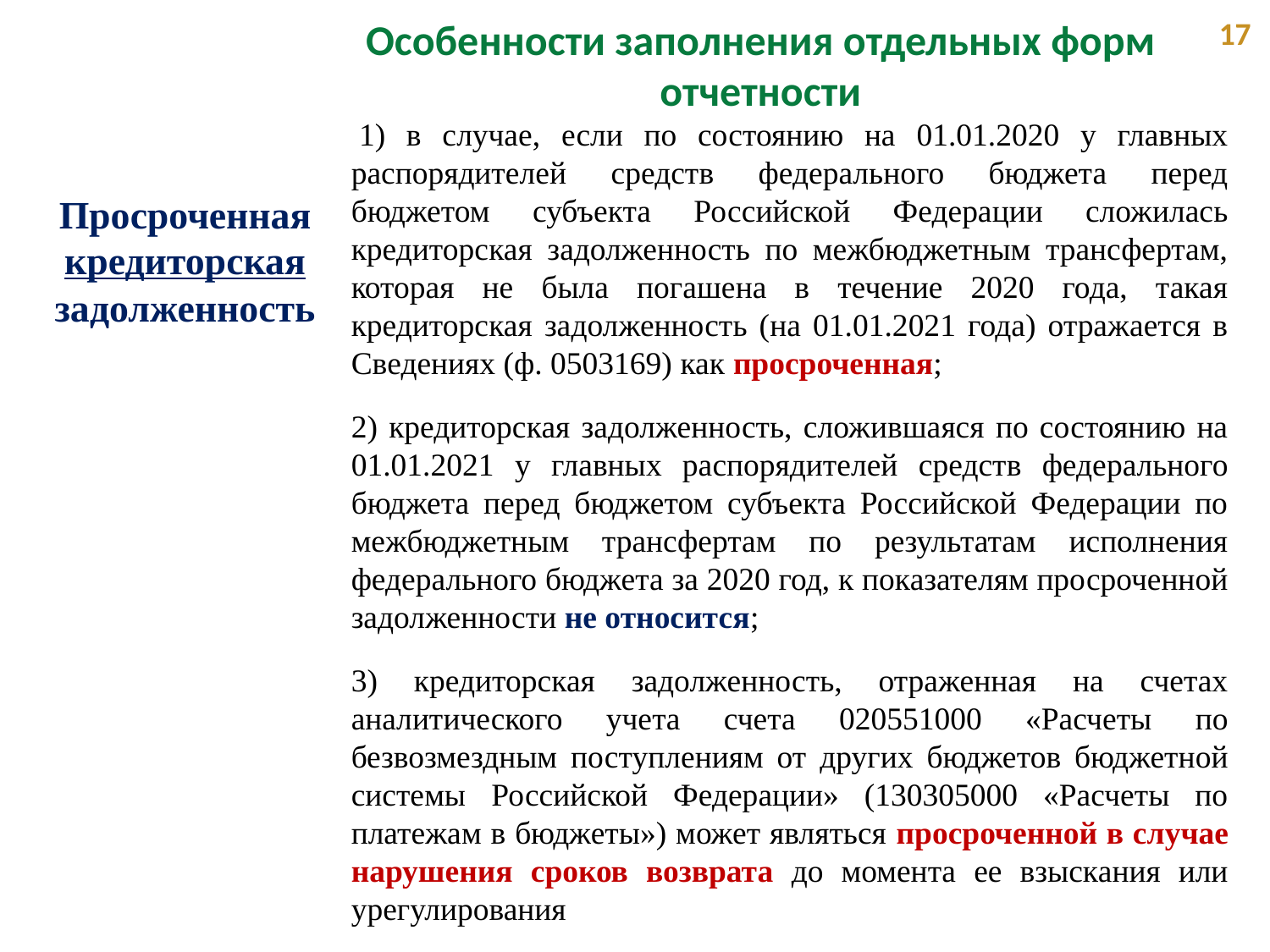

Особенности заполнения отдельных форм отчетности
17
 1) в случае, если по состоянию на 01.01.2020 у главных распорядителей средств федерального бюджета перед бюджетом субъекта Российской Федерации сложилась кредиторская задолженность по межбюджетным трансфертам, которая не была погашена в течение 2020 года, такая кредиторская задолженность (на 01.01.2021 года) отражается в Сведениях (ф. 0503169) как просроченная;

2) кредиторская задолженность, сложившаяся по состоянию на 01.01.2021 у главных распорядителей средств федерального бюджета перед бюджетом субъекта Российской Федерации по межбюджетным трансфертам по результатам исполнения федерального бюджета за 2020 год, к показателям просроченной задолженности не относится;

3) кредиторская задолженность, отраженная на счетах аналитического учета счета 020551000 «Расчеты по безвозмездным поступлениям от других бюджетов бюджетной системы Российской Федерации» (130305000 «Расчеты по платежам в бюджеты») может являться просроченной в случае нарушения сроков возврата до момента ее взыскания или урегулирования
Просроченная кредиторская задолженность